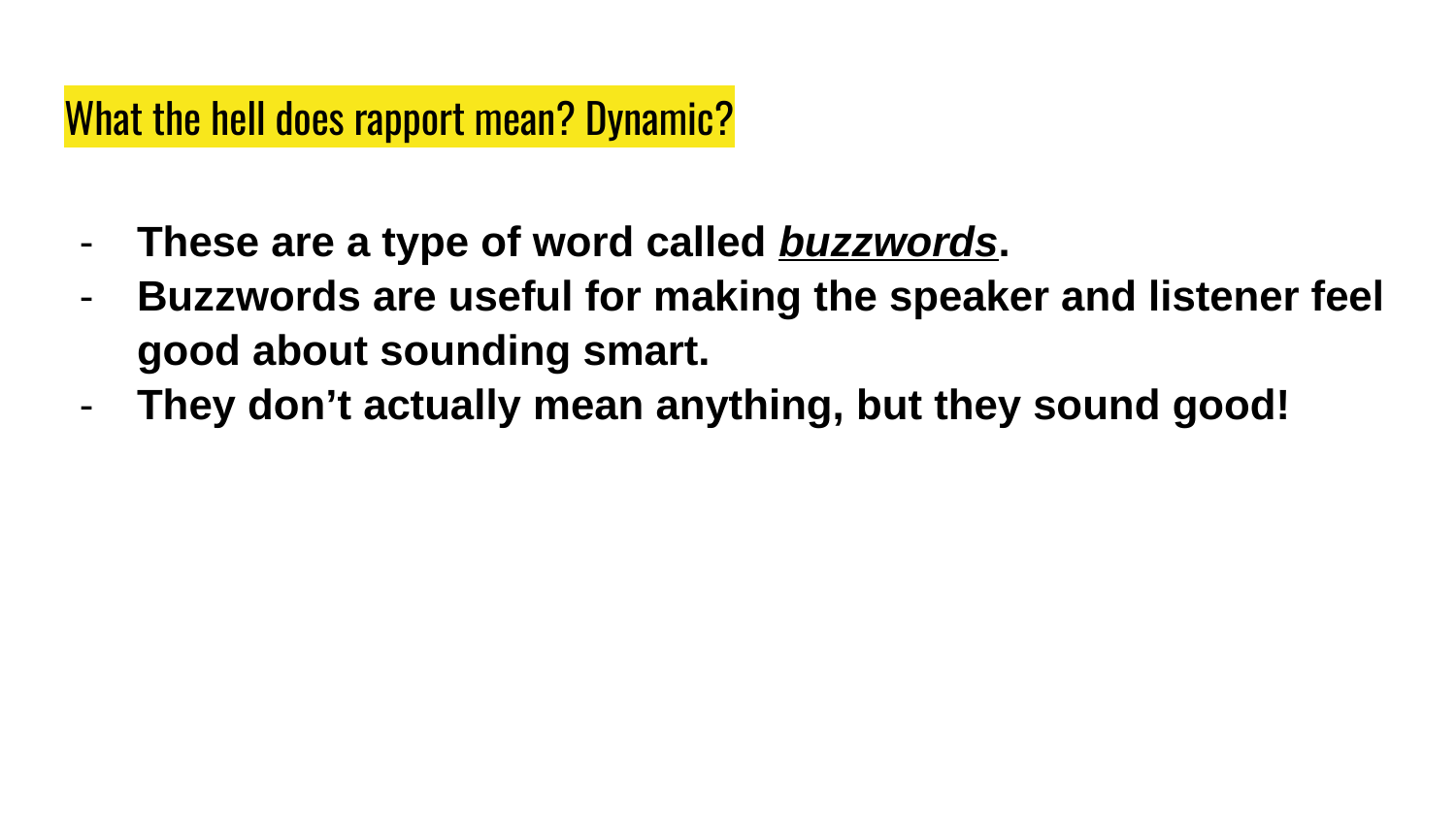

# What the hell does rapport mean? Dynamic?
These are a type of word called buzzwords.
Buzzwords are useful for making the speaker and listener feel good about sounding smart.
They don’t actually mean anything, but they sound good!